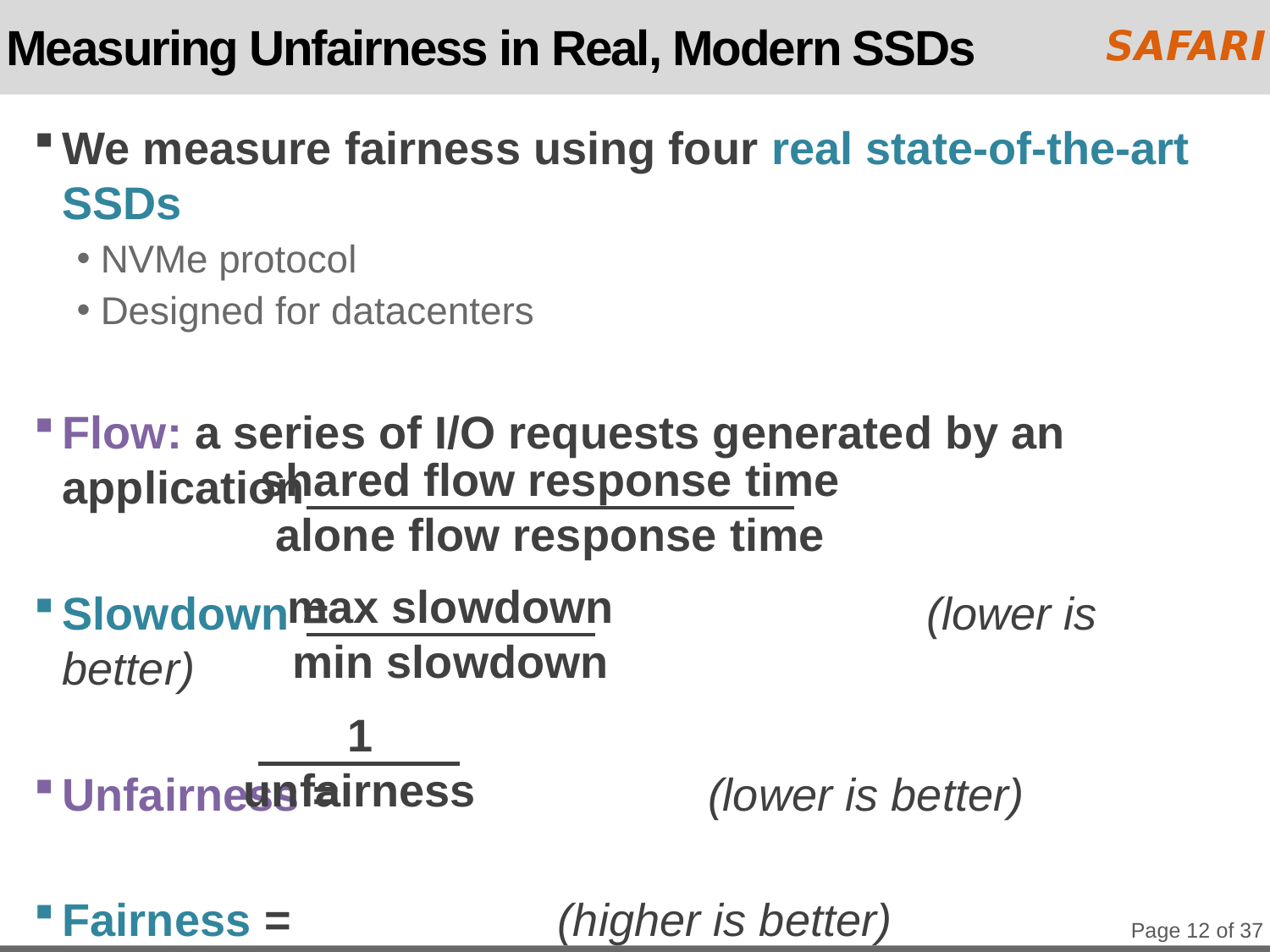

# Measuring Unfairness in Real, Modern SSDs
We measure fairness using four real state-of-the-art SSDs
NVMe protocol
Designed for datacenters

Flow: a series of I/O requests generated by an application

Slowdown =                                               (lower is better)

Unfairness =                             (lower is better)

Fairness =                     (higher is better)
shared flow response time
alone flow response time
max slowdown
min slowdown
1
unfairness
Page 12 of 37